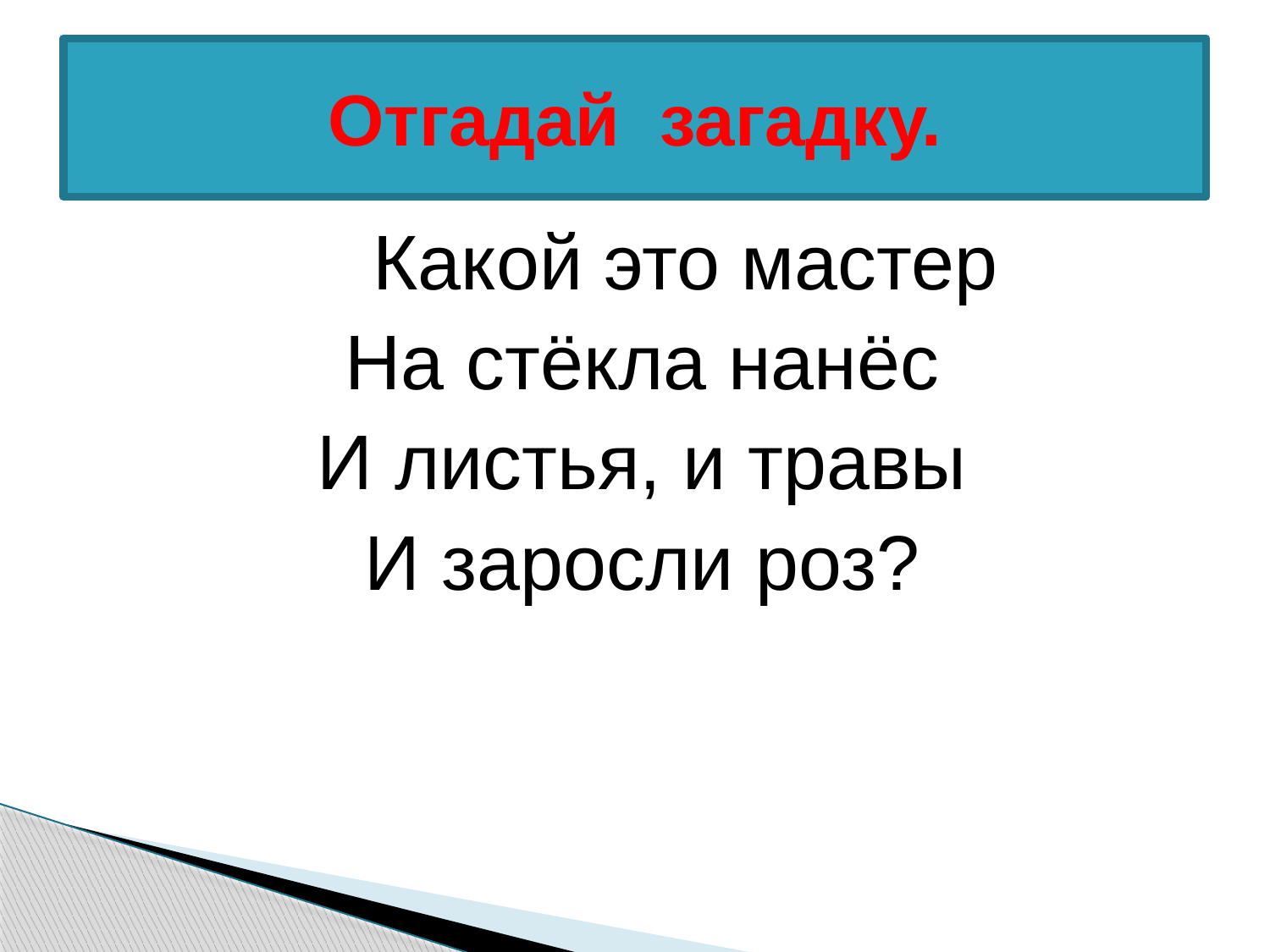

# Отгадай  загадку.
    Какой это мастер
На стёкла нанёс
И листья, и травы
И заросли роз?